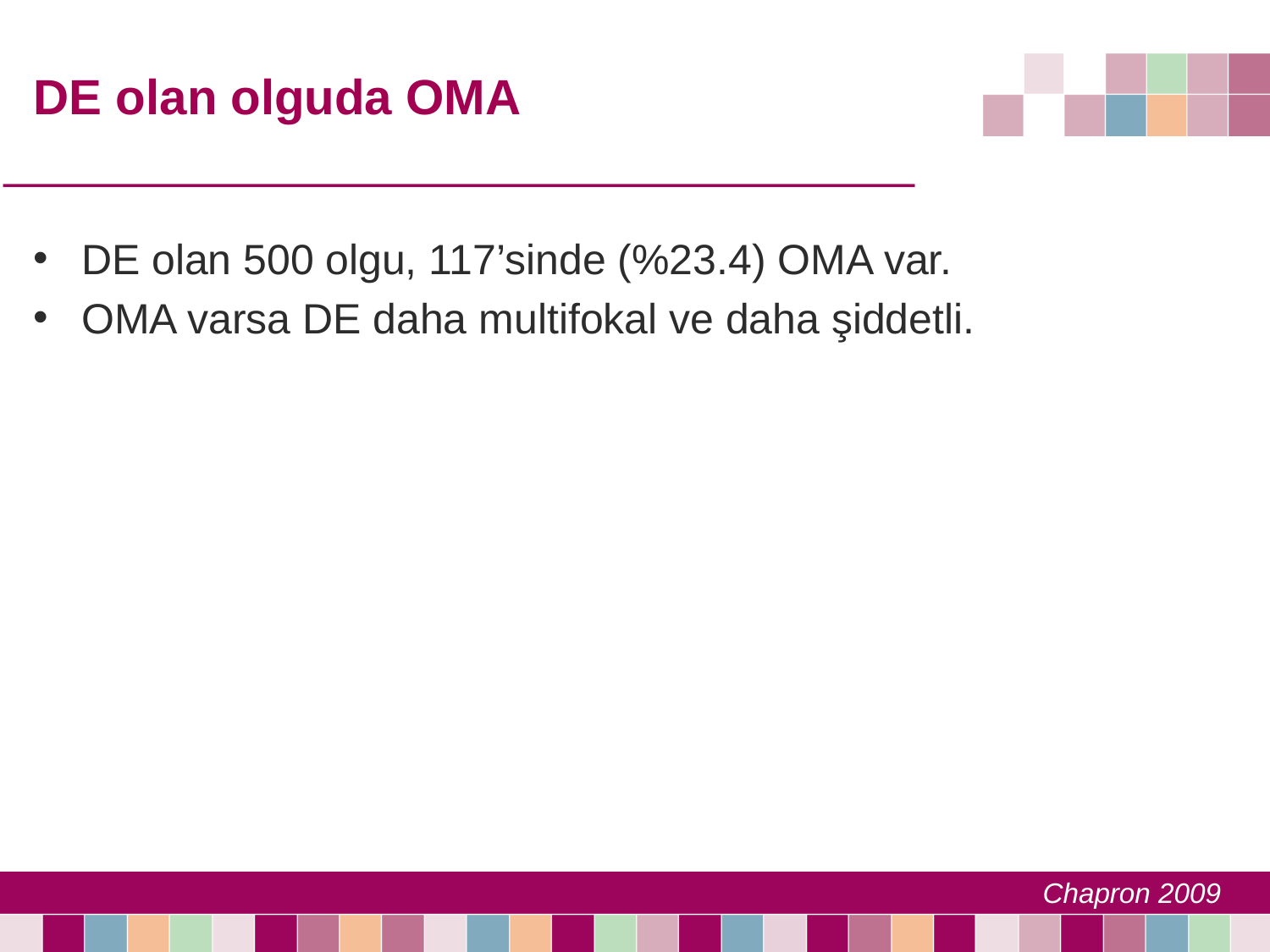

# DE olan olguda OMA
DE olan 500 olgu, 117’sinde (%23.4) OMA var.
OMA varsa DE daha multifokal ve daha şiddetli.
Chapron 2009